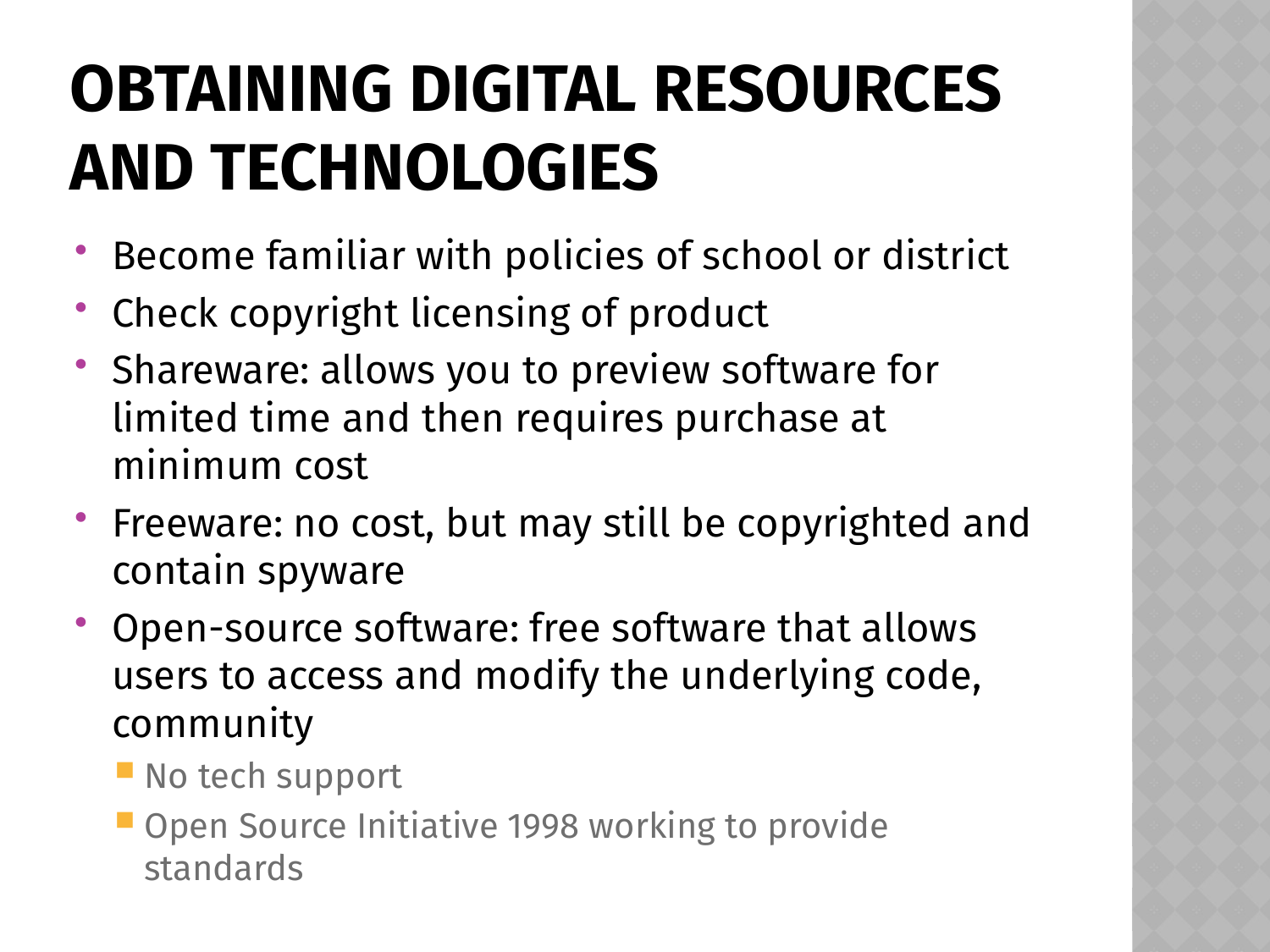

# Obtaining Digital Resources and Technologies
Become familiar with policies of school or district
Check copyright licensing of product
Shareware: allows you to preview software for limited time and then requires purchase at minimum cost
Freeware: no cost, but may still be copyrighted and contain spyware
Open-source software: free software that allows users to access and modify the underlying code, community
No tech support
Open Source Initiative 1998 working to provide standards